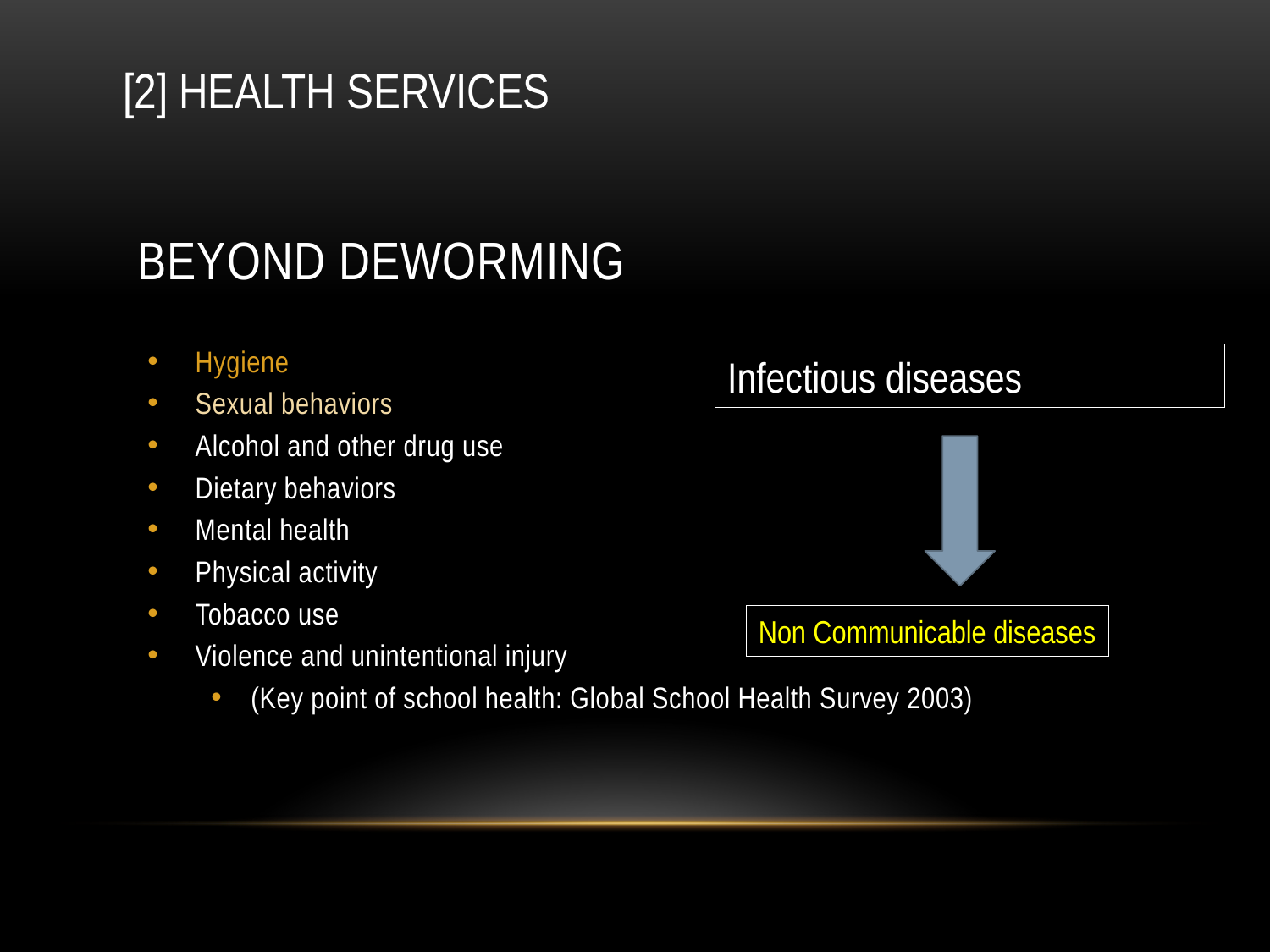

[2] HEALTH SERVICES
# Beyond deworming
Hygiene
Sexual behaviors
Alcohol and other drug use
Dietary behaviors
Mental health
Physical activity
Tobacco use
Violence and unintentional injury
(Key point of school health: Global School Health Survey 2003)

Infectious diseases

Non Communicable diseases